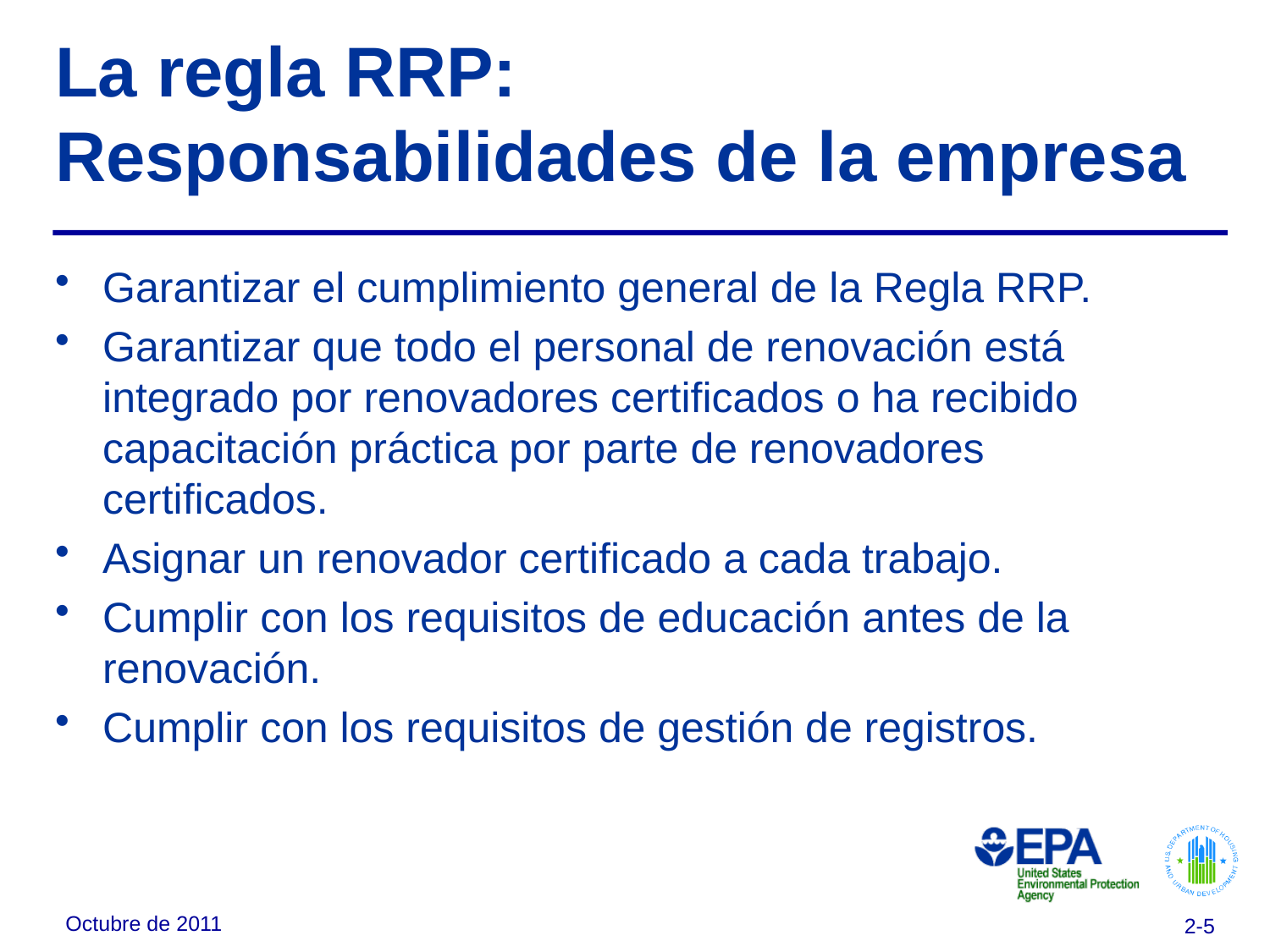

# La regla RRP:                           Responsabilidades de la empresa
Garantizar el cumplimiento general de la Regla RRP.
Garantizar que todo el personal de renovación está integrado por renovadores certificados o ha recibido capacitación práctica por parte de renovadores certificados.
Asignar un renovador certificado a cada trabajo.
Cumplir con los requisitos de educación antes de la renovación.
Cumplir con los requisitos de gestión de registros.
Octubre de 2011
2-5